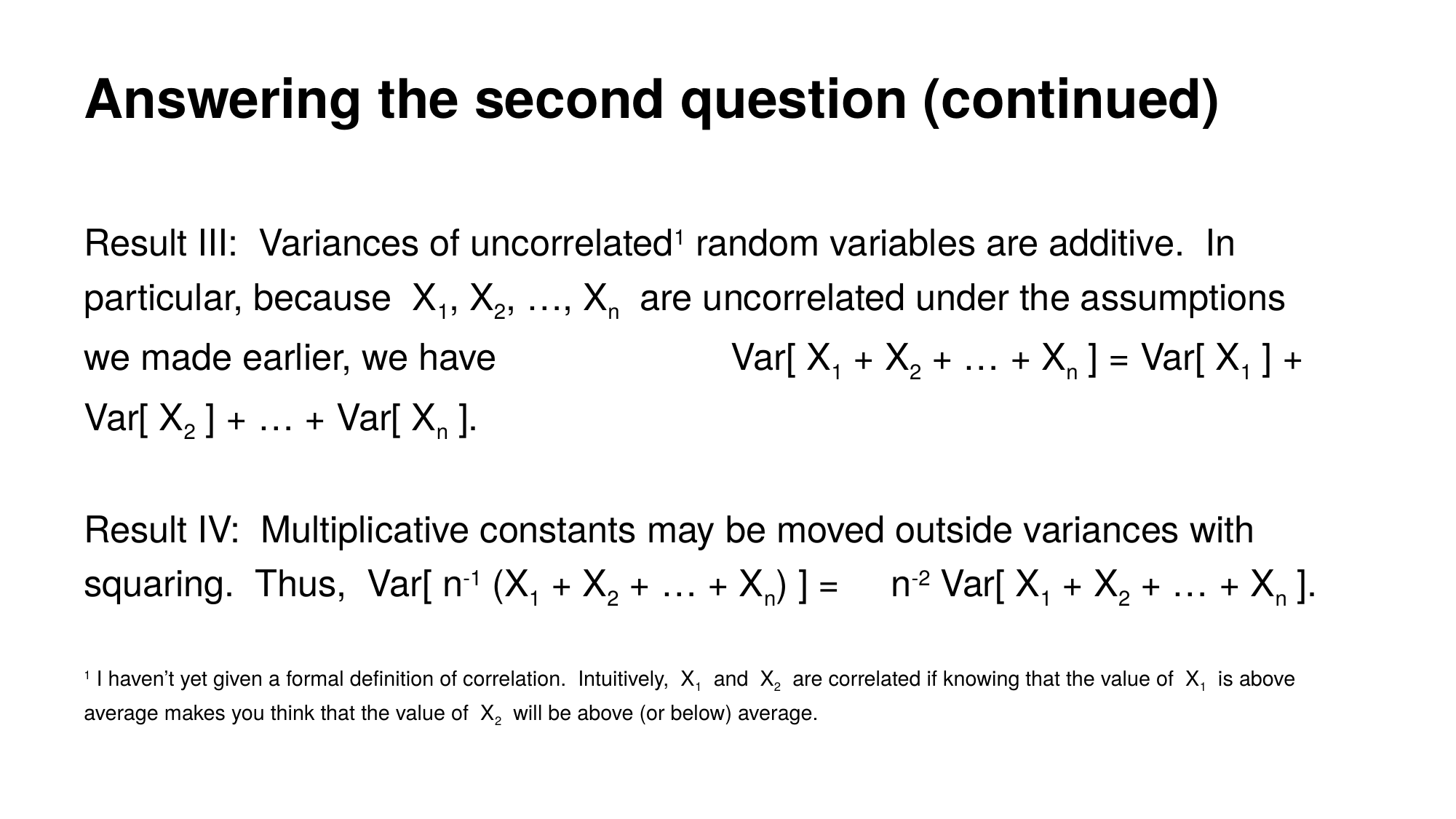

# Answering the second question (continued)
Result III:  Variances of uncorrelated1 random variables are additive.  In particular, because  X1, X2, …, Xn  are uncorrelated under the assumptions we made earlier, we have                       Var[ X1 + X2 + … + Xn ] = Var[ X1 ] + Var[ X2 ] + … + Var[ Xn ].

Result IV:  Multiplicative constants may be moved outside variances with squaring.  Thus,  Var[ n-1 (X1 + X2 + … + Xn) ] =     n-2 Var[ X1 + X2 + … + Xn ].

1 I haven’t yet given a formal definition of correlation.  Intuitively,  X1  and  X2  are correlated if knowing that the value of  X1  is above average makes you think that the value of  X2  will be above (or below) average.